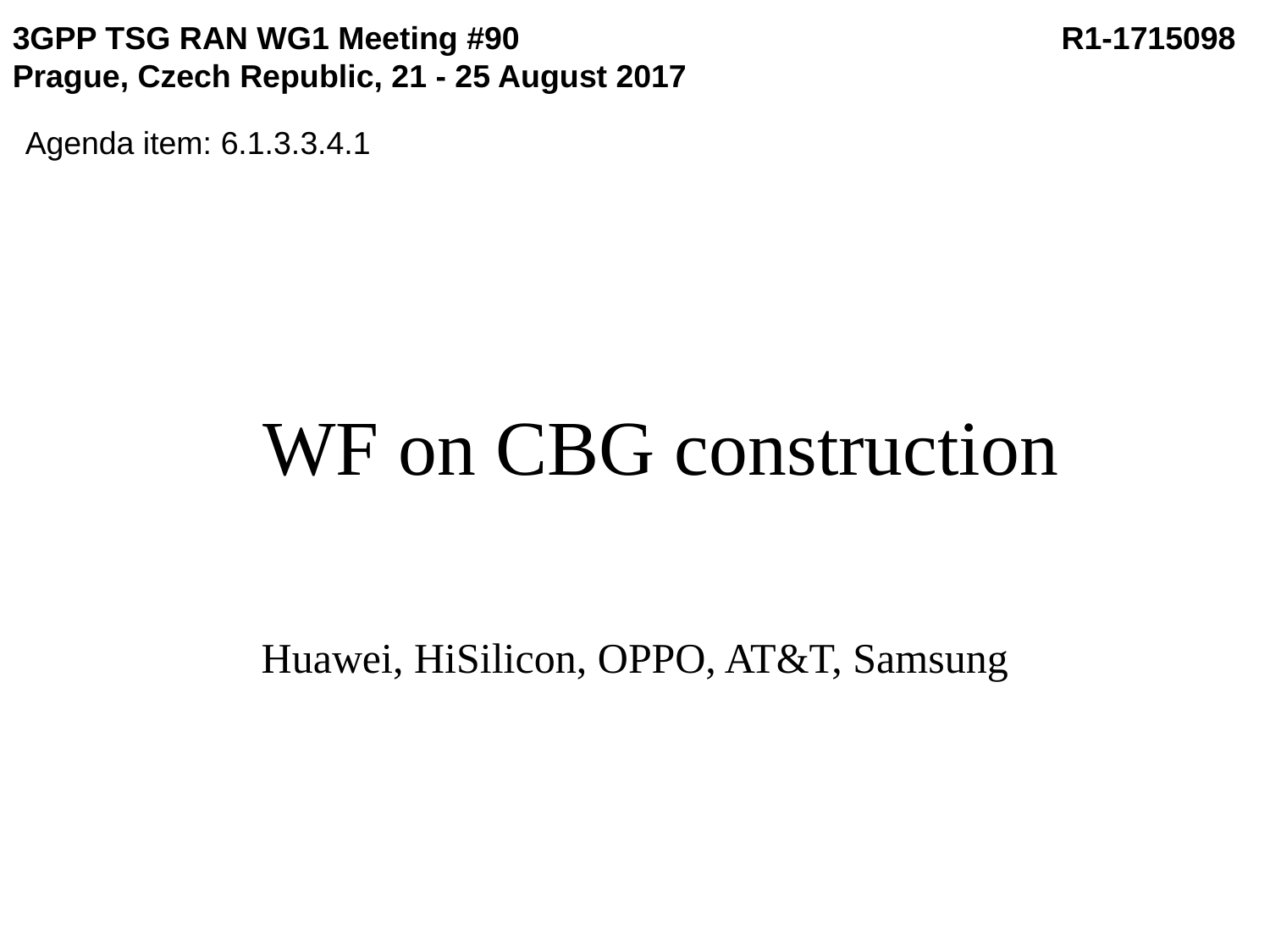

3GPP TSG RAN WG1 Meeting #90 			                  R1-1715098
Prague, Czech Republic, 21 - 25 August 2017
Agenda item: 6.1.3.3.4.1
# WF on CBG construction
Huawei, HiSilicon, OPPO, AT&T, Samsung